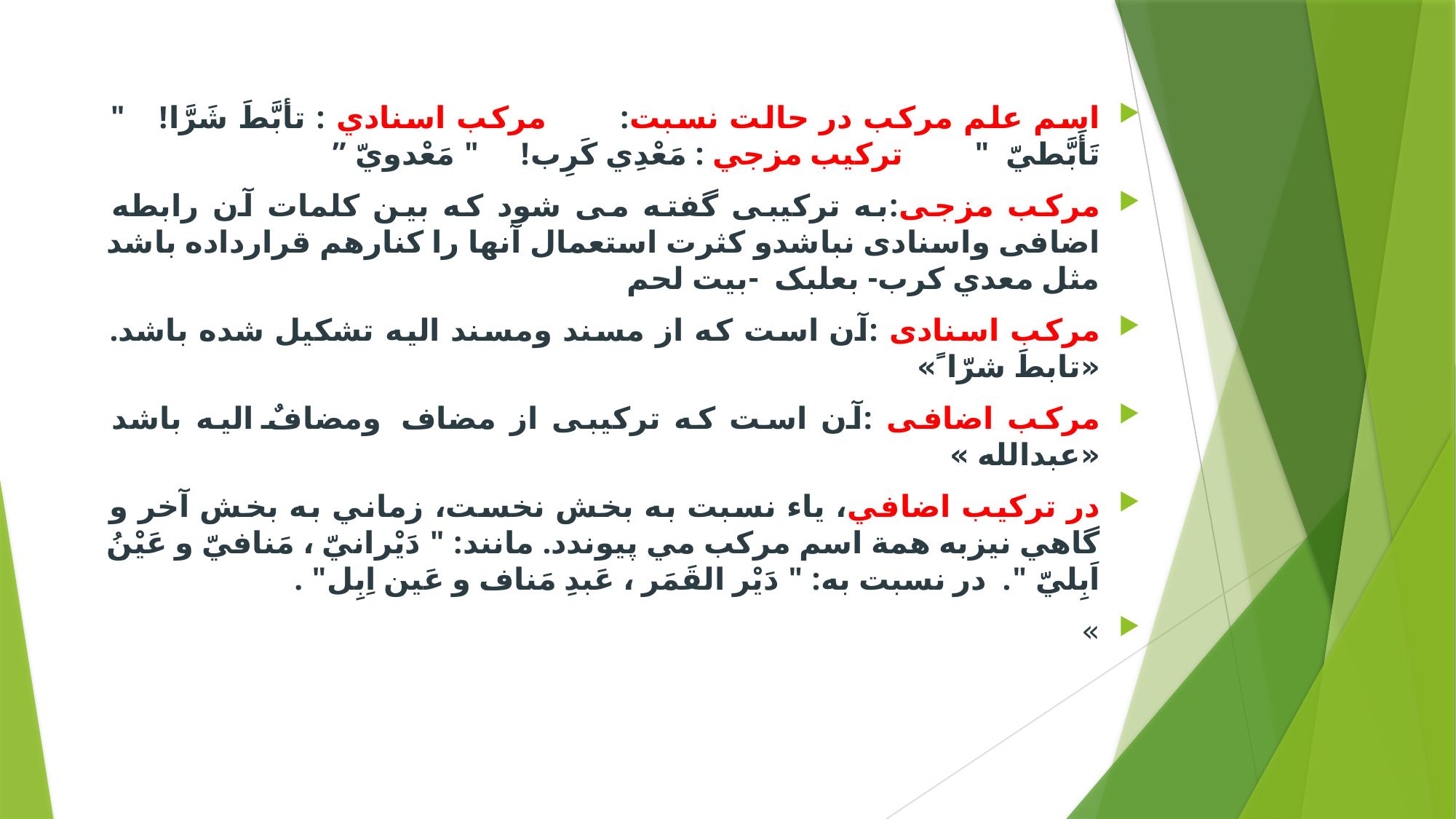

اسم علم مركب در حالت نسبت:       مركب اسنادي : تأبَّطَ شَرَّا!   " تَأَبَّطيّ  "         تركيب مزجي : مَعْدِي كَرِب!     " مَعْدويّ ”
مرکب مزجی:به ترکیبی گفته می شود که بین کلمات آن رابطه اضافی واسنادی نباشدو کثرت استعمال آنها را کنارهم قرارداده باشد مثل معدي كرب- بعلبک  -بیت لحم
مرکب اسنادی :آن است که از مسند ومسند الیه تشکیل شده باشد. «تابطَ شرّا ً»
مرکب اضافی :آن است که ترکیبی از مضاف ومضافٌ الیه باشد «عبدالله »
در تركيب اضافي، ياء نسبت به بخش نخست، زماني به بخش آخر و گاهي نيزبه همة اسم مركب مي پيوندد. مانند: " دَيْرانيّ ، مَنافيّ و عَيْنُ اَبِليّ ".  در نسبت به: " دَيْر القَمَر ، عَبدِ مَناف و عَين اِبِل" .
»